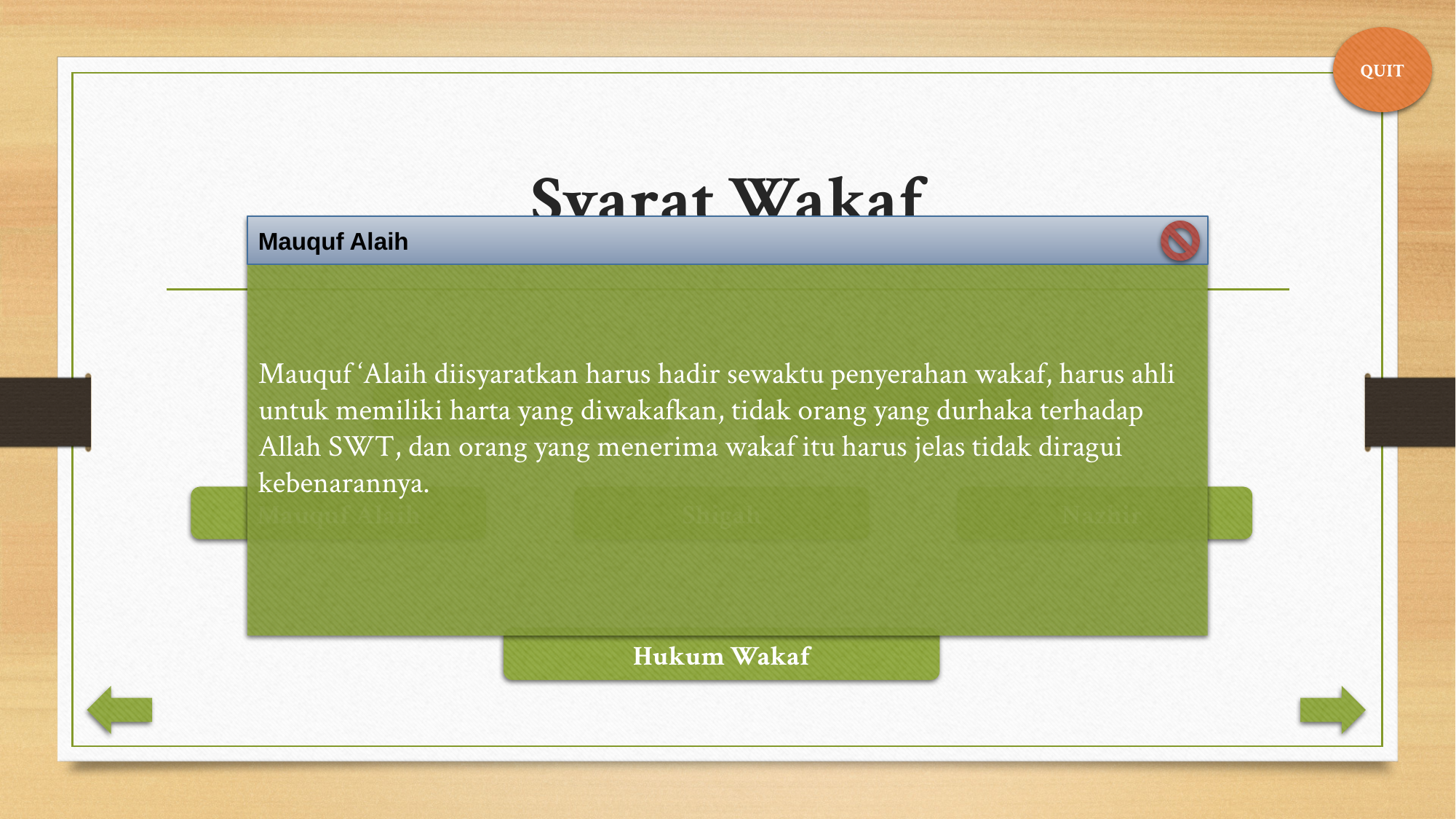

QUIT
# Syarat Wakaf
Mauquf ‘Alaih diisyaratkan harus hadir sewaktu penyerahan wakaf, harus ahli untuk memiliki harta yang diwakafkan, tidak orang yang durhaka terhadap Allah SWT, dan orang yang menerima wakaf itu harus jelas tidak diragui kebenarannya.
Mauquf Alaih

Wakif
Mauquf
Mauquf Alaih
Shigah
Nazhir
Hukum Wakaf